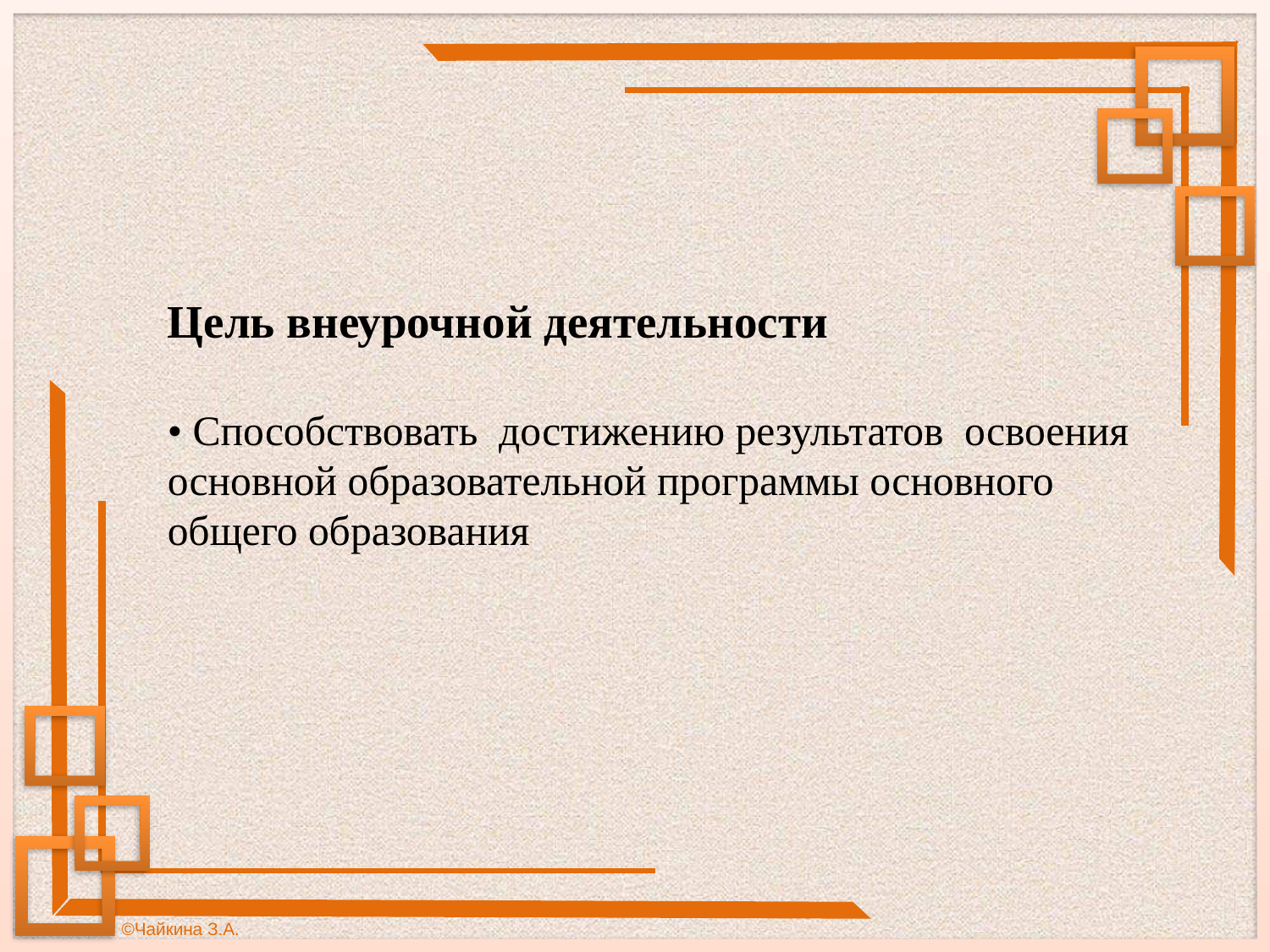

# Цель внеурочной деятельности   • Способствовать  достижению результатов  освоения основной образовательной программы основного общего образования